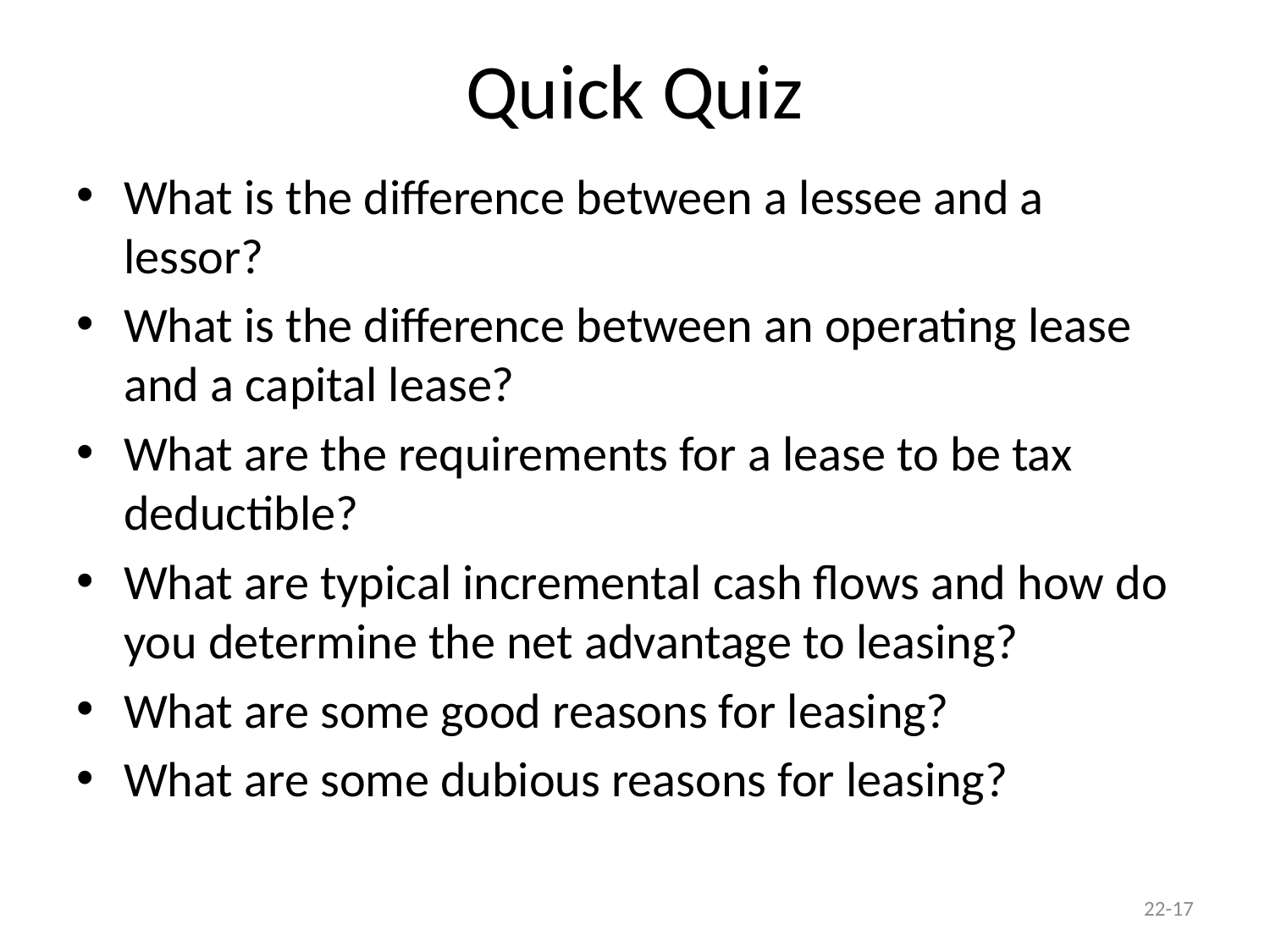

# Quick Quiz
What is the difference between a lessee and a lessor?
What is the difference between an operating lease and a capital lease?
What are the requirements for a lease to be tax deductible?
What are typical incremental cash flows and how do you determine the net advantage to leasing?
What are some good reasons for leasing?
What are some dubious reasons for leasing?
22-17